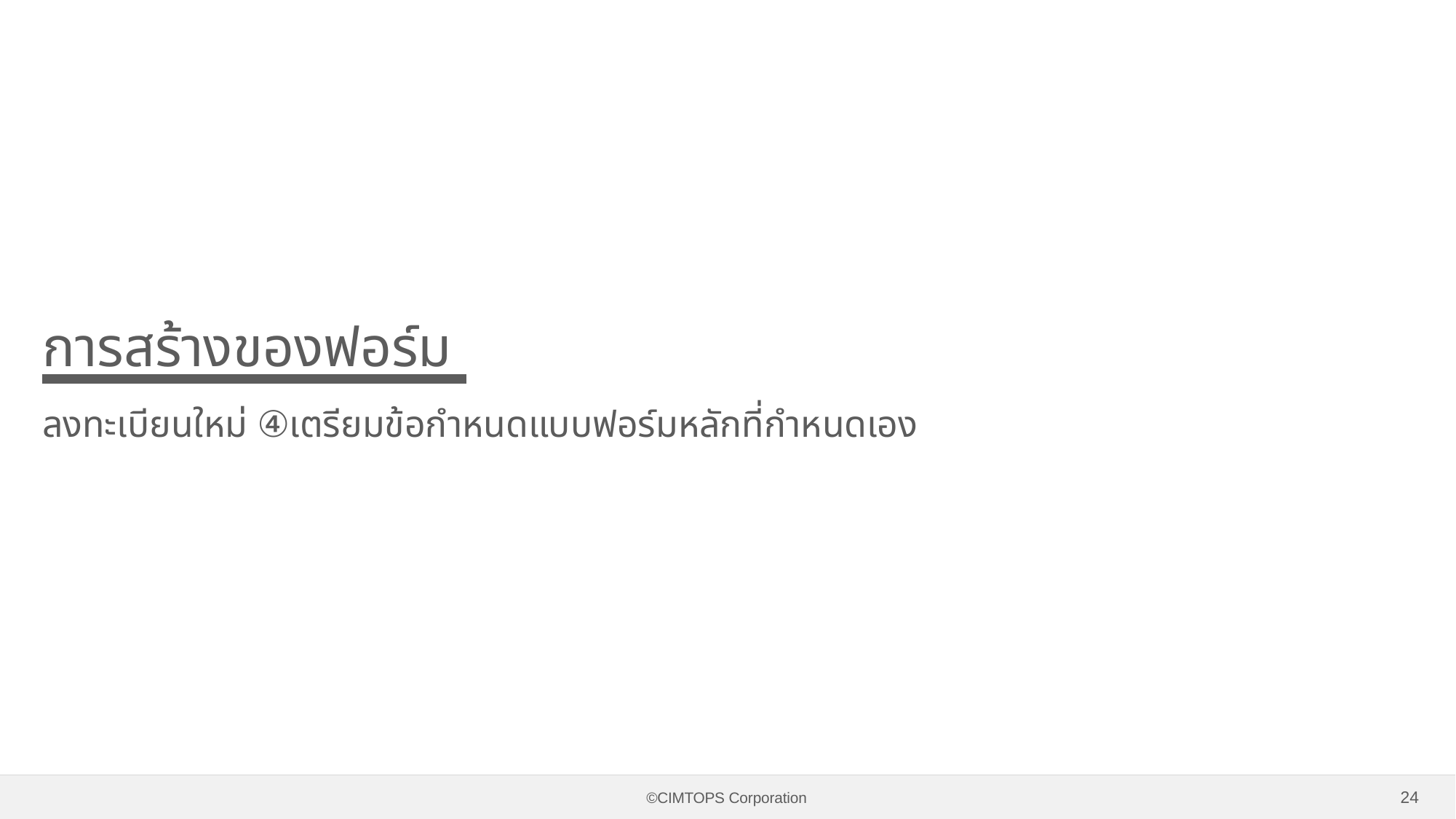

# การสร้างของฟอร์ม
ลงทะเบียนใหม่ ④เตรียมข้อกำหนดแบบฟอร์มหลักที่กำหนดเอง
24
©CIMTOPS Corporation